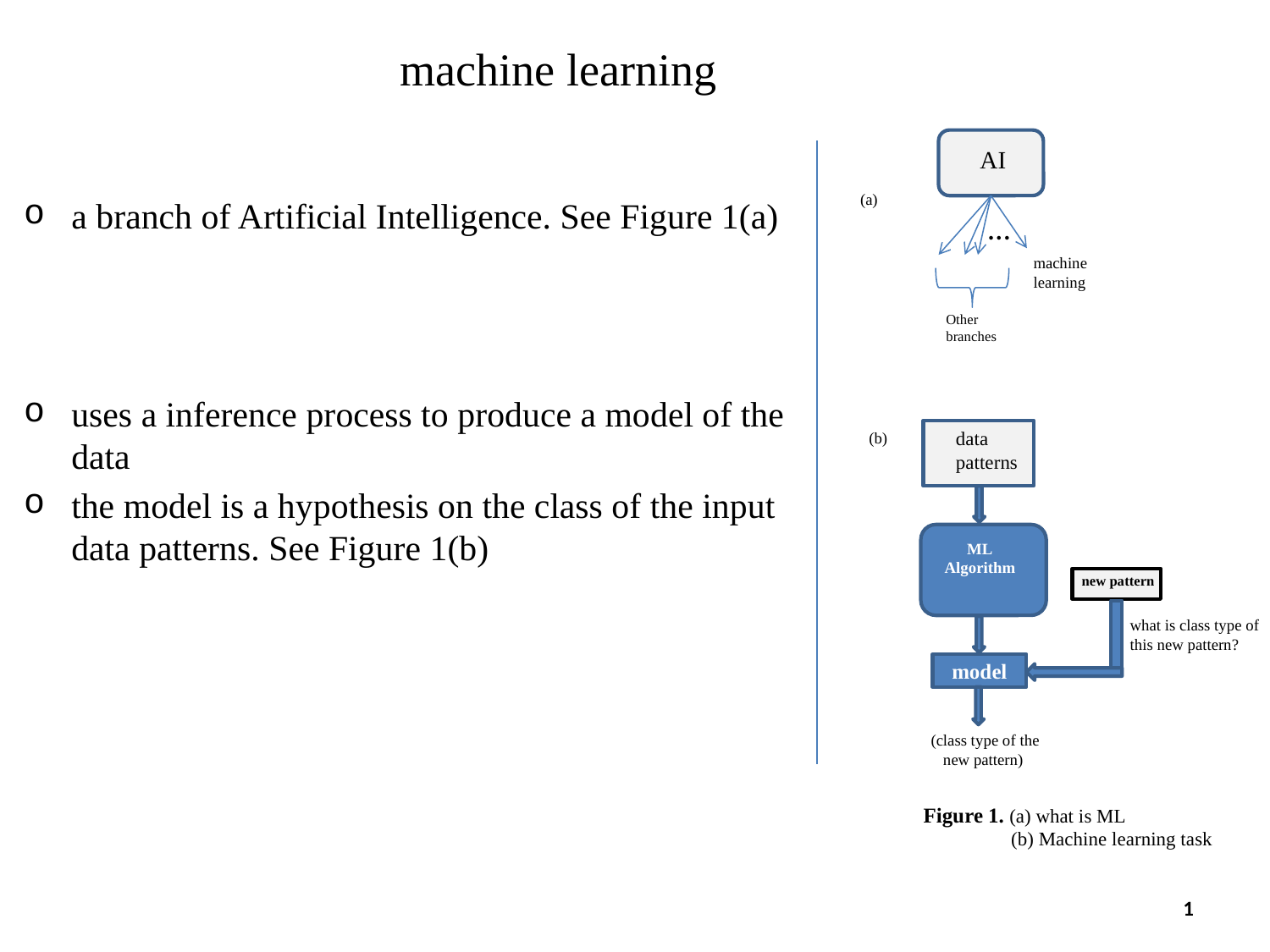

# machine learning

AI
(a)
a branch of Artificial Intelligence. See Figure 1(a)

uses a inference process to produce a model of the data
the model is a hypothesis on the class of the input data patterns. See Figure 1(b)

…
machine
learning

Other
branches

data
patterns
(b)

ML
Algorithm

new pattern

what is class type of
this new pattern?

model

(class type of the
   new pattern)
Figure 1. (a) what is ML
                  (b) Machine learning task
1